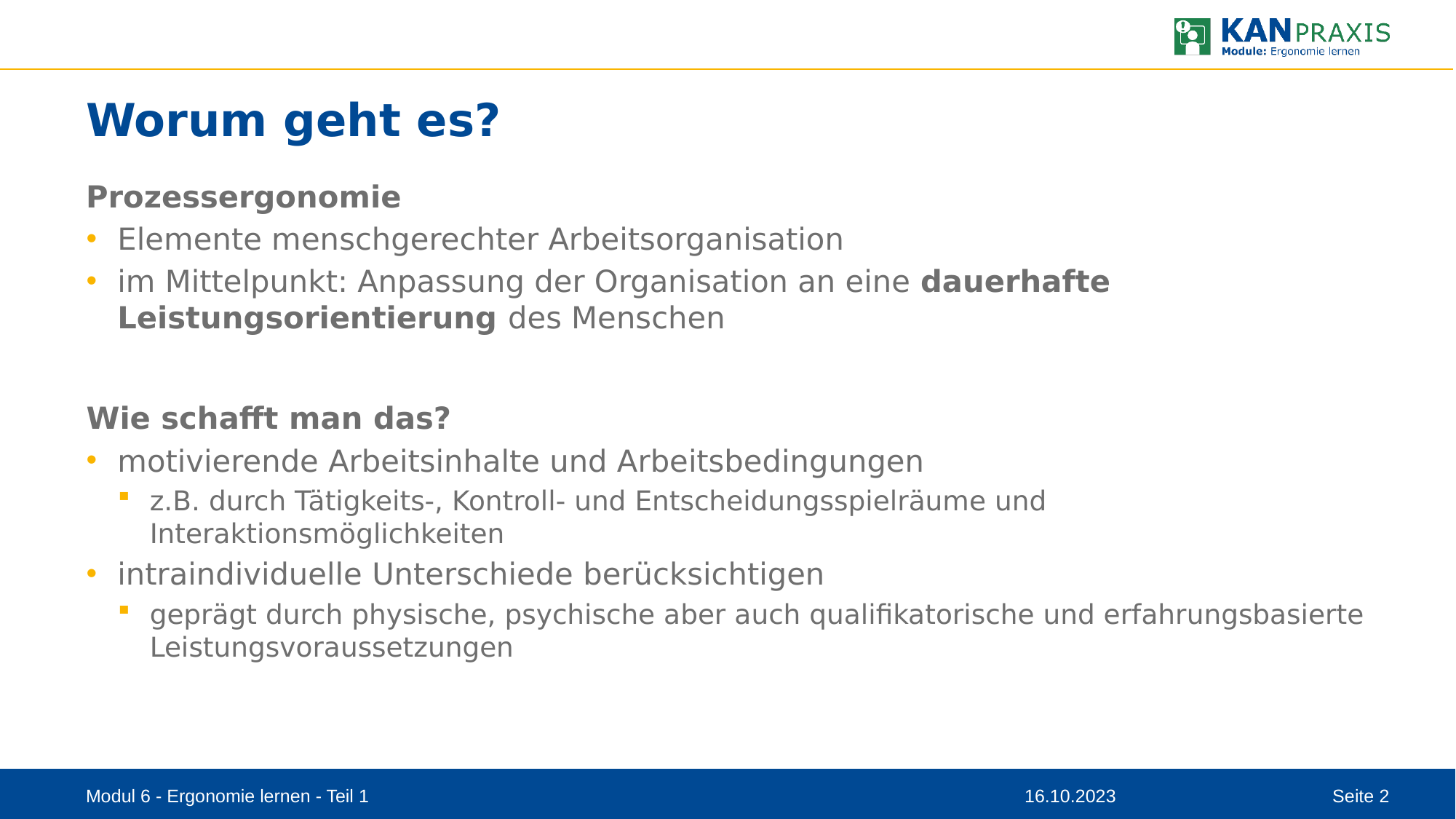

# Worum geht es?
Prozessergonomie
Elemente menschgerechter Arbeitsorganisation
im Mittelpunkt: Anpassung der Organisation an eine dauerhafte Leistungsorientierung des Menschen

Wie schafft man das?
motivierende Arbeitsinhalte und Arbeitsbedingungen
z.B. durch Tätigkeits-, Kontroll- und Entscheidungsspielräume und Interaktionsmöglichkeiten
intraindividuelle Unterschiede berücksichtigen
geprägt durch physische, psychische aber auch qualifikatorische und erfahrungsbasierte Leistungsvoraussetzungen

Modul 6 - Ergonomie lernen - Teil 1
16.10.2023
Seite 2